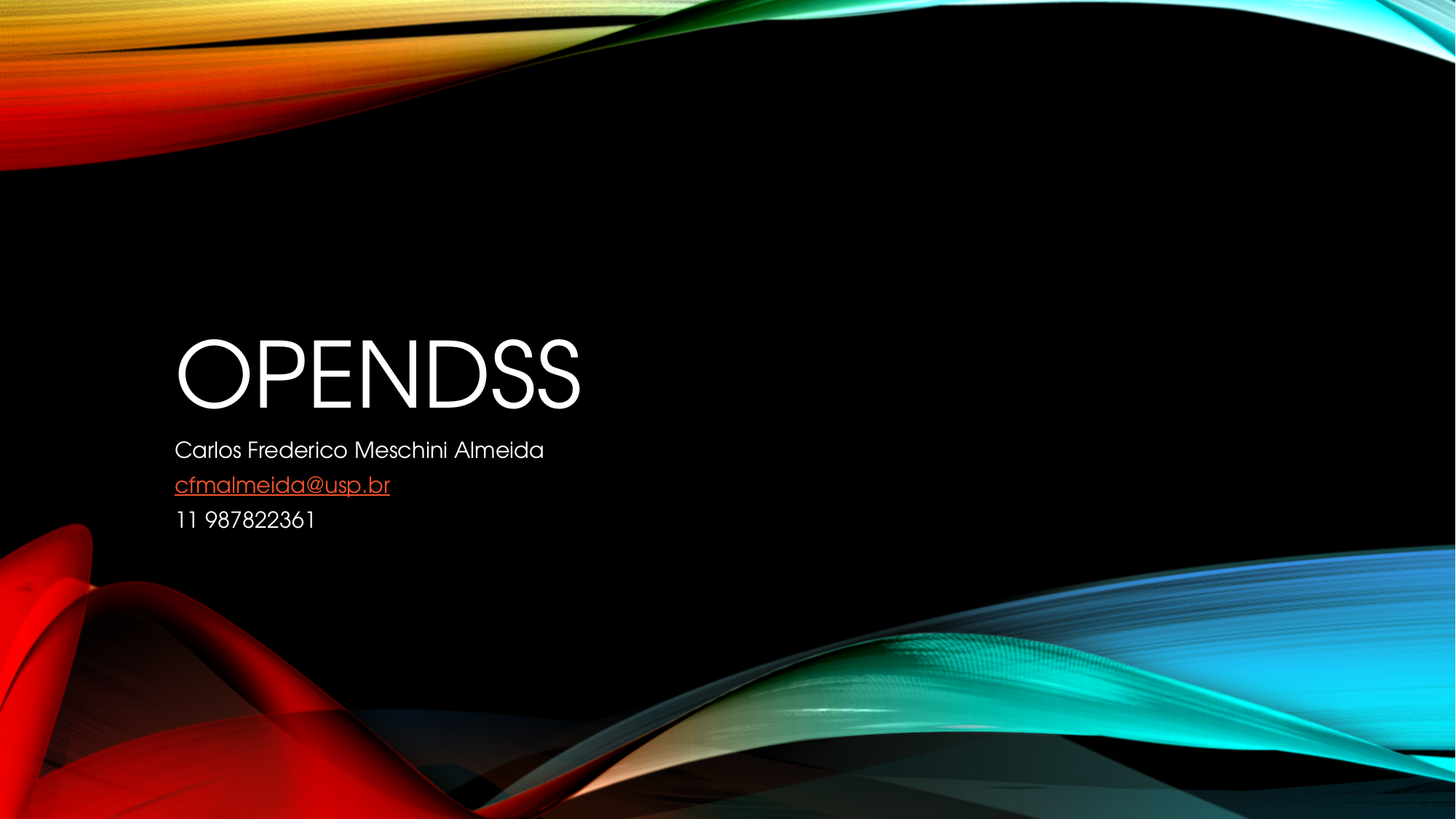

# Opendss
Carlos Frederico Meschini Almeida
cfmalmeida@usp.br
11 987822361